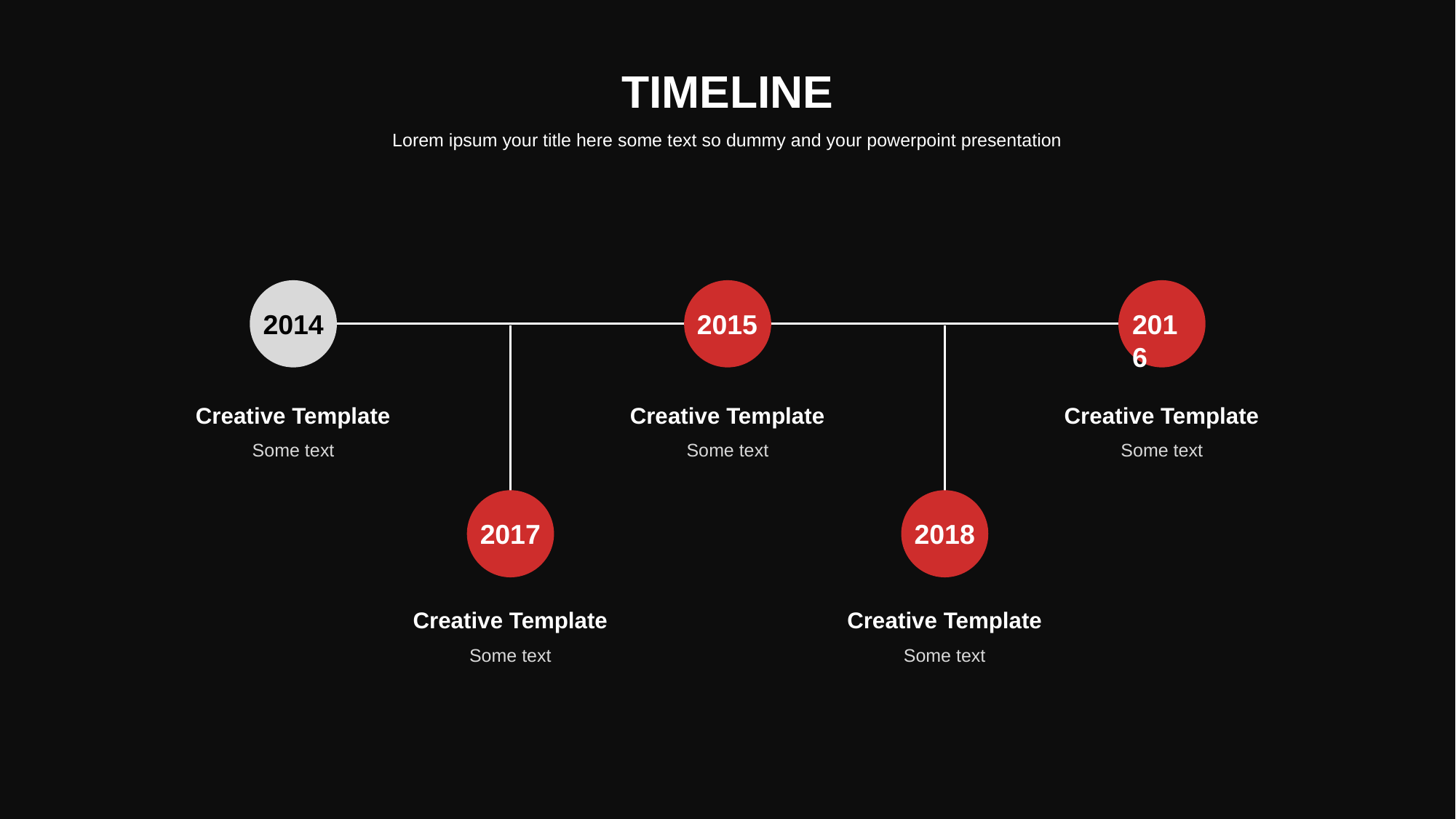

# TIMELINE
Lorem ipsum your title here some text so dummy and your powerpoint presentation

2014
2015
2016
Creative Template
Some text
Creative Template
Some text
Creative Template
Some text

2017
2018
Creative Template
Some text
Creative Template
Some text